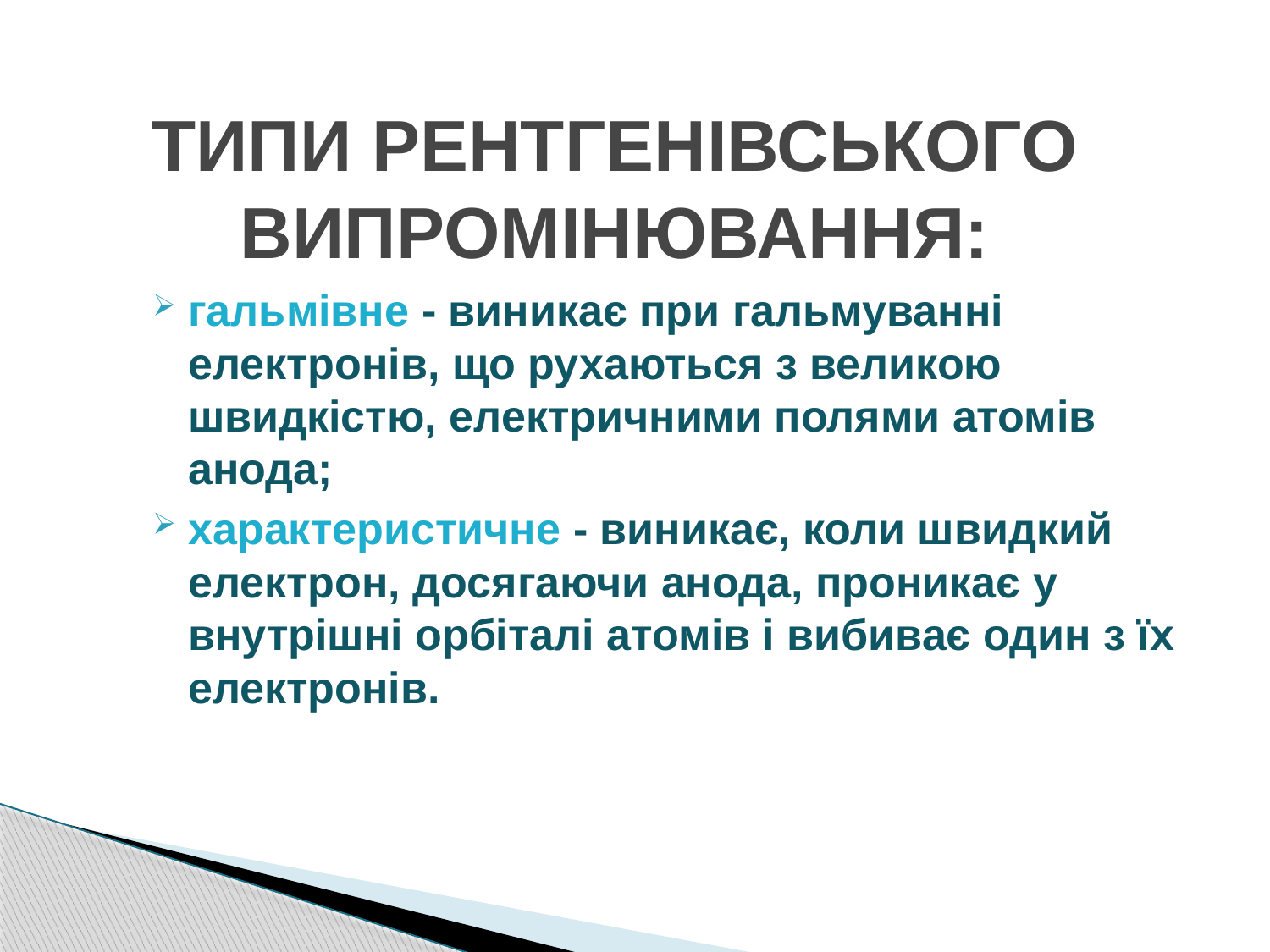

# ТИПИ РЕНТГЕНІВСЬКОГО ВИПРОМІНЮВАННЯ:
гальмівне - виникає при гальмуванні електронів, що рухаються з великою швидкістю, електричними полями атомів анода;
характеристичне - виникає, коли швидкий електрон, досягаючи анода, проникає у внутрішні орбіталі атомів і вибиває один з їх електронів.